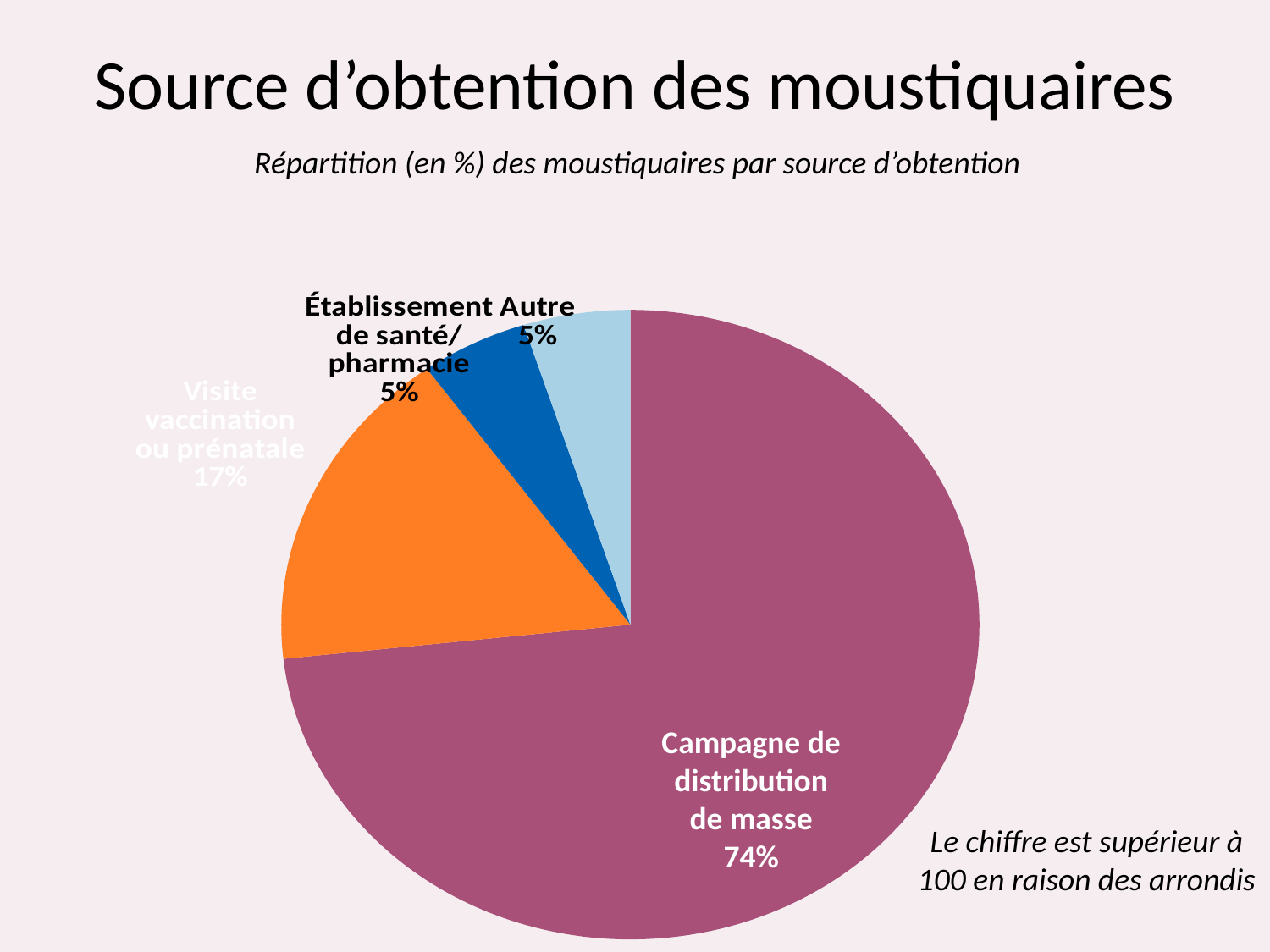

# Source d’obtention des moustiquaires
Répartition (en %) des moustiquaires par source d’obtention

### Chart

| Category | Series 1 |
|---|---|
| Campagne de distribution de masse | 74.0 |
| Visite vaccination ou prénatale | 17.0 |
| Établissement de santé/pharmacie | 5.0 |
| Autre | 5.0 |
Campagne de distribution de masse
74%
Le chiffre est supérieur à 100 en raison des arrondis